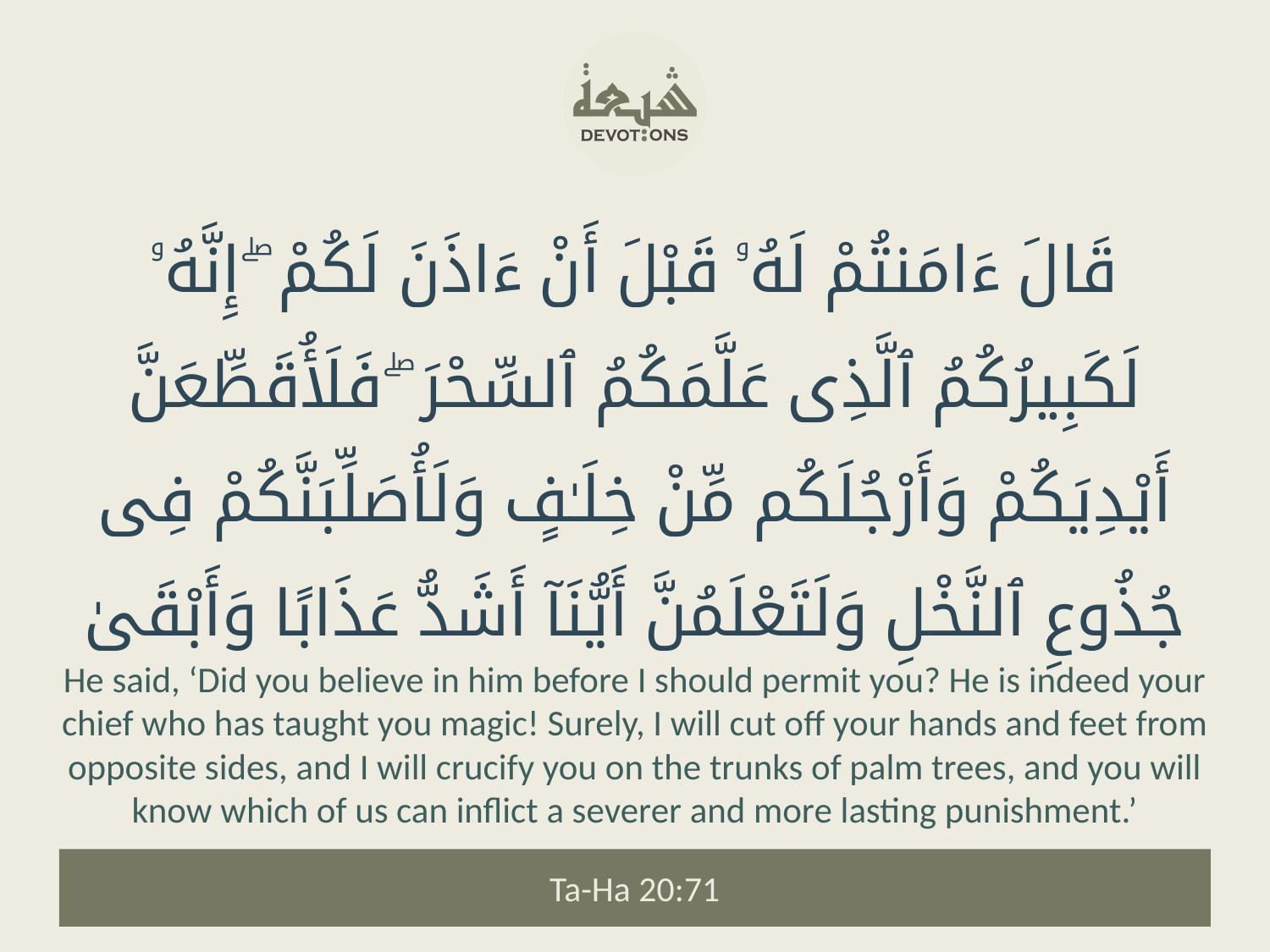

قَالَ ءَامَنتُمْ لَهُۥ قَبْلَ أَنْ ءَاذَنَ لَكُمْ ۖ إِنَّهُۥ لَكَبِيرُكُمُ ٱلَّذِى عَلَّمَكُمُ ٱلسِّحْرَ ۖ فَلَأُقَطِّعَنَّ أَيْدِيَكُمْ وَأَرْجُلَكُم مِّنْ خِلَـٰفٍ وَلَأُصَلِّبَنَّكُمْ فِى جُذُوعِ ٱلنَّخْلِ وَلَتَعْلَمُنَّ أَيُّنَآ أَشَدُّ عَذَابًا وَأَبْقَىٰ
He said, ‘Did you believe in him before I should permit you? He is indeed your chief who has taught you magic! Surely, I will cut off your hands and feet from opposite sides, and I will crucify you on the trunks of palm trees, and you will know which of us can inflict a severer and more lasting punishment.’
Ta-Ha 20:71